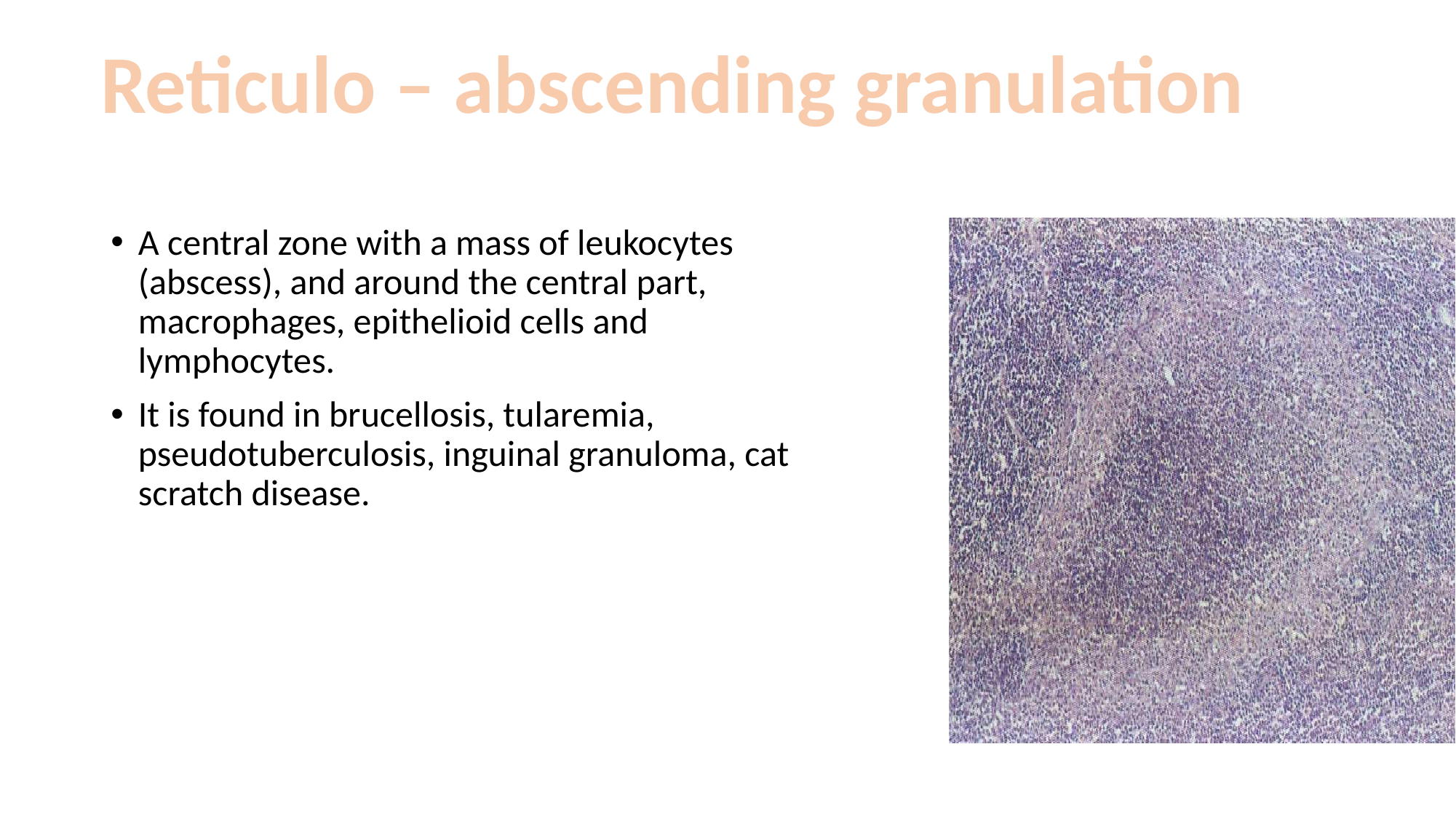

Reticulo – abscending granulation
A central zone with a mass of leukocytes (abscess), and around the central part, macrophages, epithelioid cells and lymphocytes.
It is found in brucellosis, tularemia, pseudotuberculosis, inguinal granuloma, cat scratch disease.